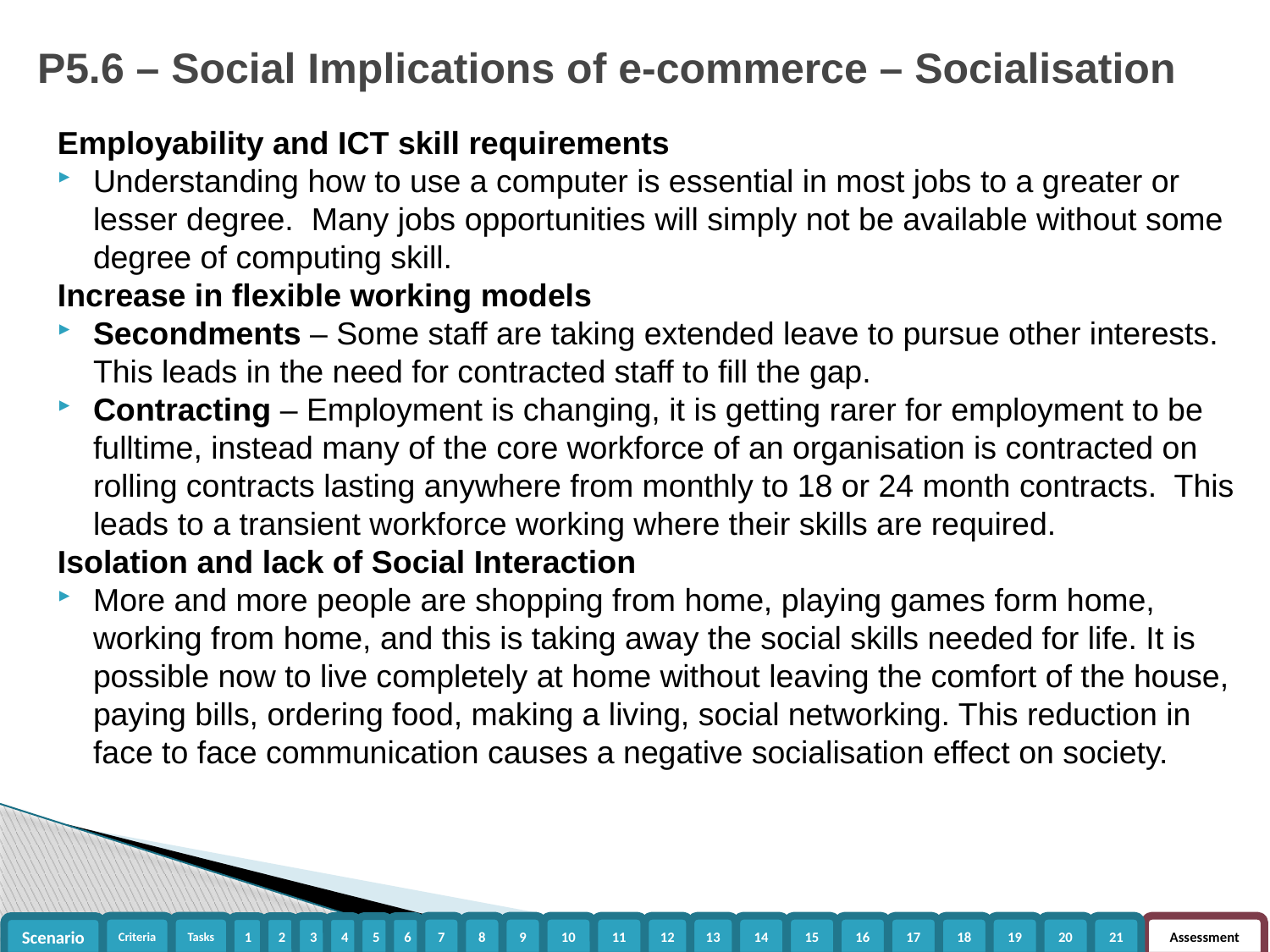

P5.6 – Social Implications of e-commerce – Socialisation
Employability and ICT skill requirements
Understanding how to use a computer is essential in most jobs to a greater or lesser degree.  Many jobs opportunities will simply not be available without some degree of computing skill.
Increase in flexible working models
Secondments – Some staff are taking extended leave to pursue other interests.  This leads in the need for contracted staff to fill the gap.
Contracting – Employment is changing, it is getting rarer for employment to be fulltime, instead many of the core workforce of an organisation is contracted on rolling contracts lasting anywhere from monthly to 18 or 24 month contracts.  This leads to a transient workforce working where their skills are required.
Isolation and lack of Social Interaction
More and more people are shopping from home, playing games form home, working from home, and this is taking away the social skills needed for life. It is possible now to live completely at home without leaving the comfort of the house, paying bills, ordering food, making a living, social networking. This reduction in face to face communication causes a negative socialisation effect on society.